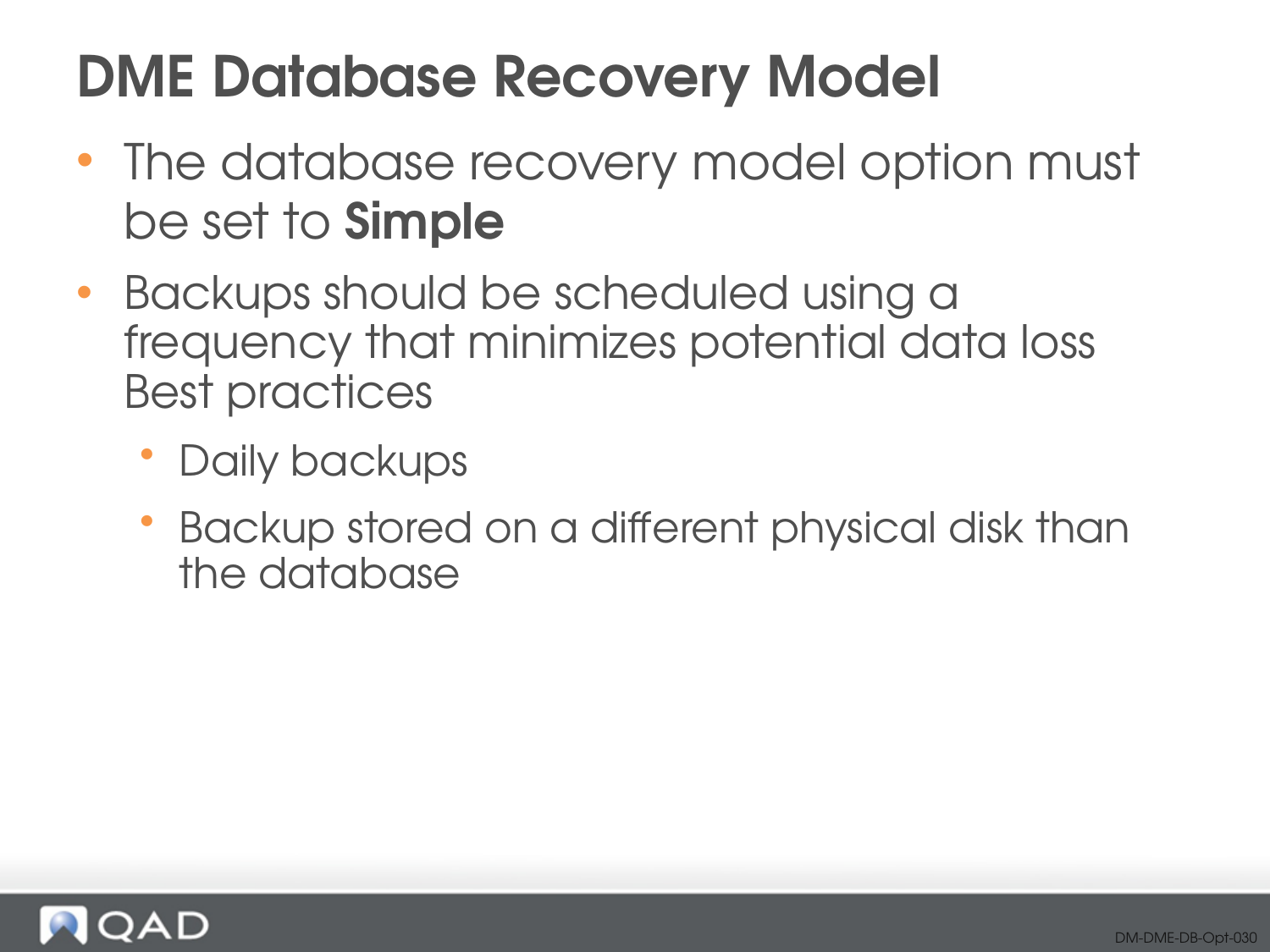

# DME Database Recovery Model
The database recovery model option must be set to Simple
Backups should be scheduled using a frequency that minimizes potential data loss Best practices
Daily backups
Backup stored on a different physical disk than the database

DM-DME-DB-Opt-030